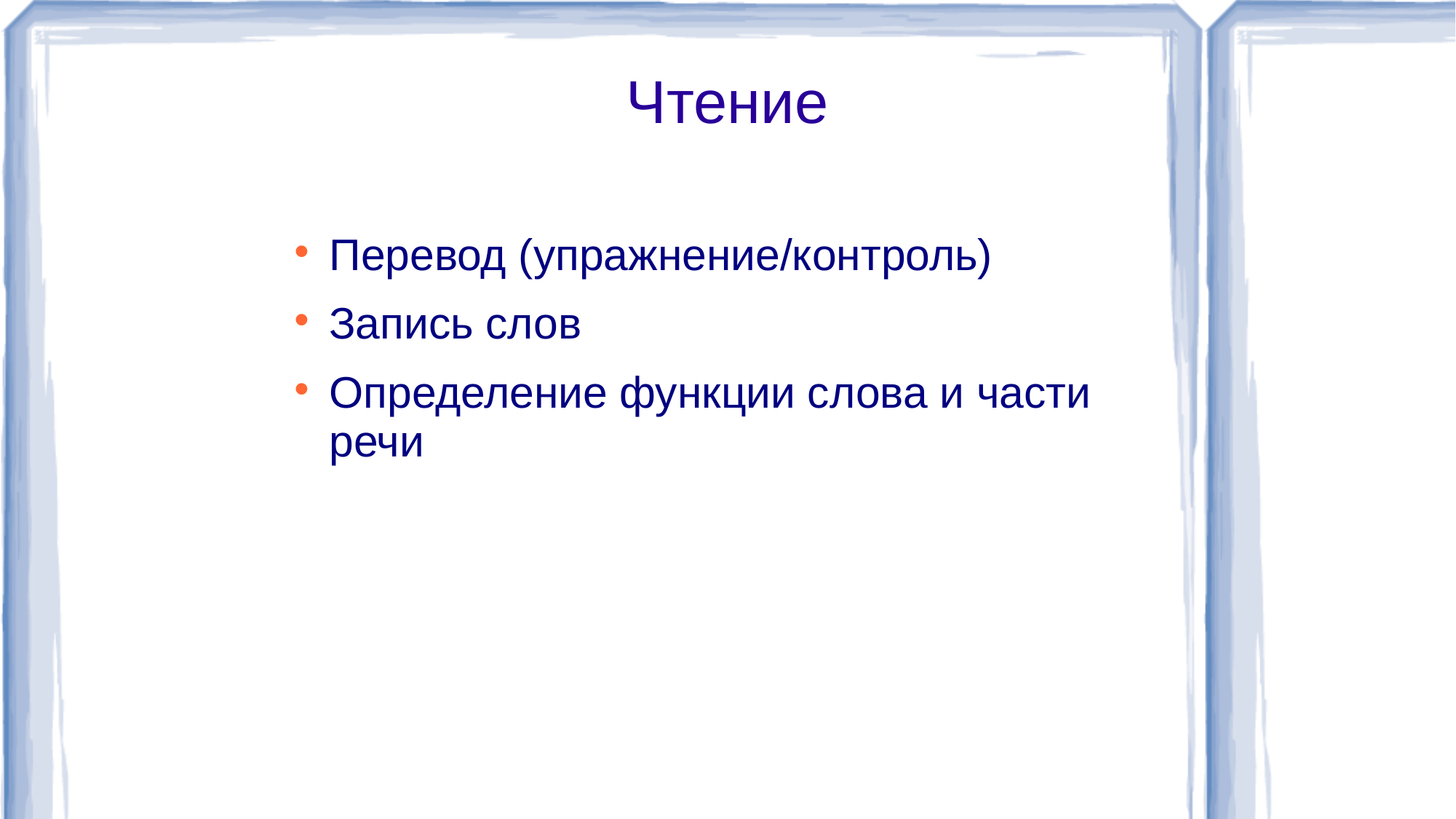

# Чтение
Перевод (упражнение/контроль)
Запись слов
Определение функции слова и части речи